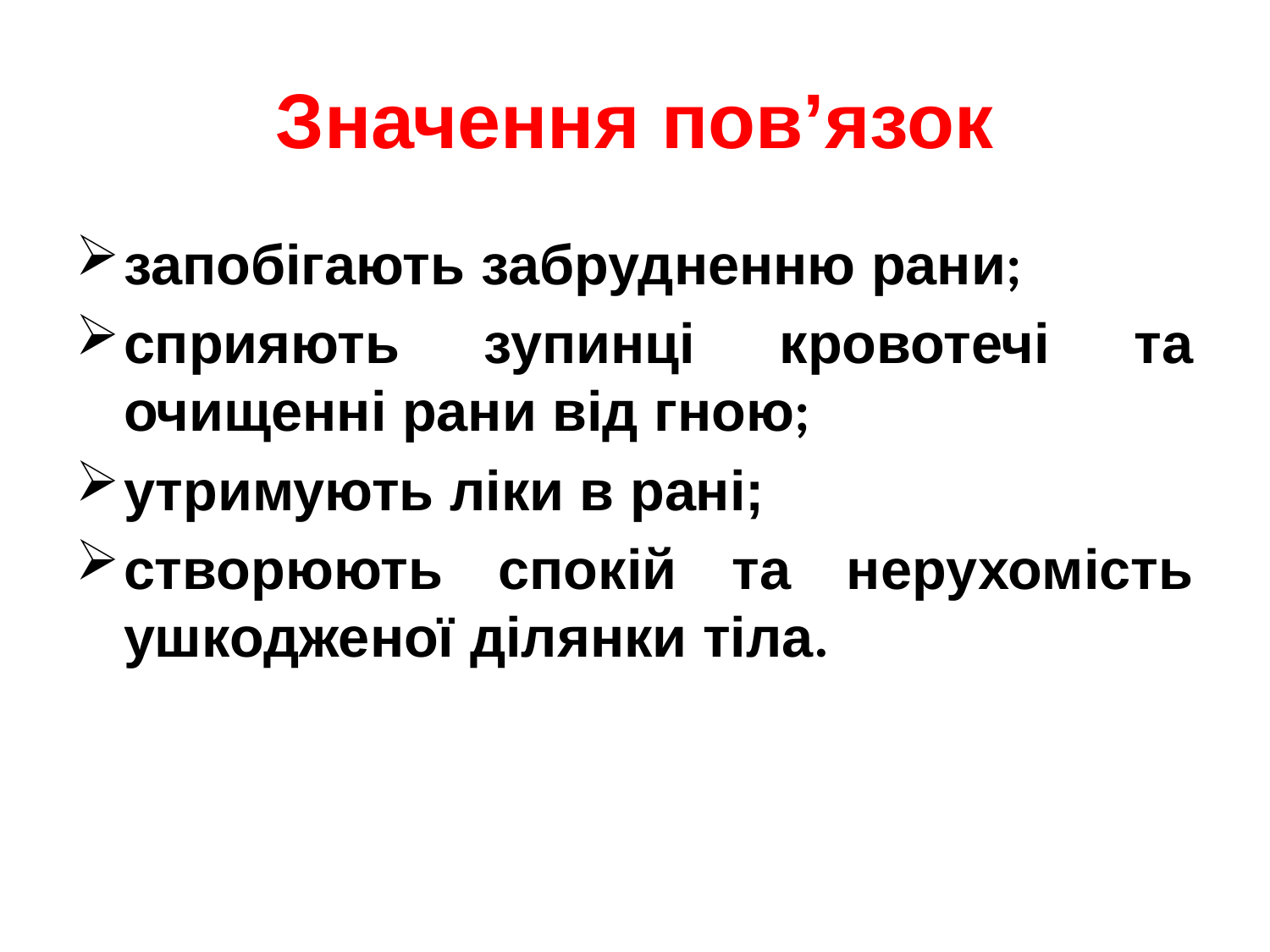

Значення пов’язок
запобігають забрудненню рани;
сприяють зупинці кровотечі та очищенні рани від гною;
утримують ліки в рані;
створюють спокій та нерухомість ушкодженої ділянки тіла.